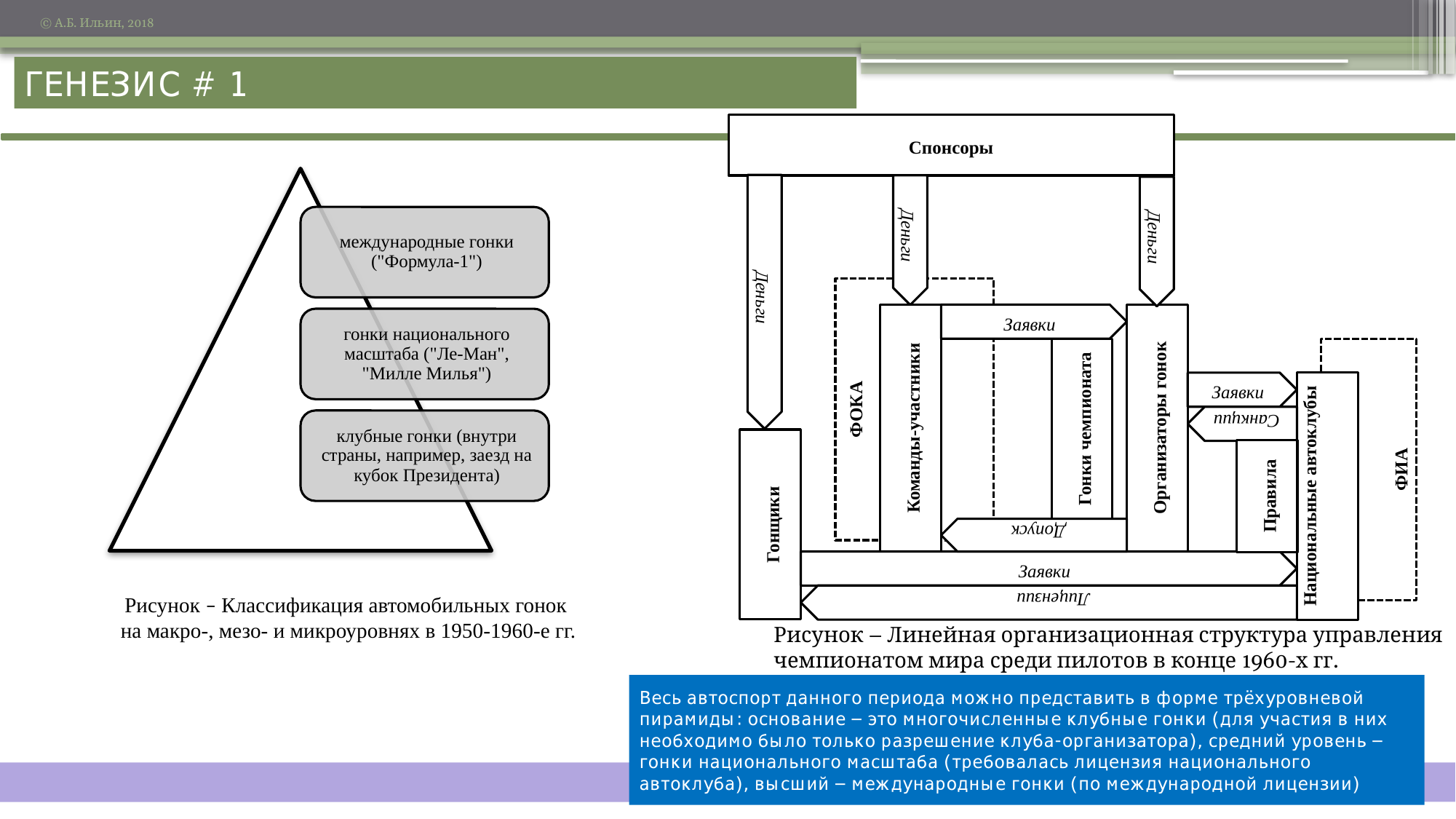

© А.Б. Ильин, 2018

# ГЕНЕЗИС # 1
Спонсоры
Деньги
Деньги
Деньги
Заявки
ФОКА
Заявки
Команды-участники
Организаторы гонок
Гонки чемпионата
Санкции
ФИА
Национальные автоклубы

Правила
Гонщики
Допуск
Заявки
Лицензии

международные гонки ("Формула-1")
гонки национального масштаба ("Ле-Ман", "Милле Милья")
клубные гонки (внутри страны, например, заезд на кубок Президента)
Рисунок – Классификация автомобильных гонок
на макро-, мезо- и микроуровнях в 1950-1960-е гг.
Рисунок – Линейная организационная структура управления чемпионатом мира среди пилотов в конце 1960-х гг.
Весь автоспорт данного периода можно представить в форме трёхуровневой пирамиды: основание – это многочисленные клубные гонки (для участия в них необходимо было только разрешение клуба-организатора), средний уровень – гонки национального масштаба (требовалась лицензия национального автоклуба), высший – международные гонки (по международной лицензии)